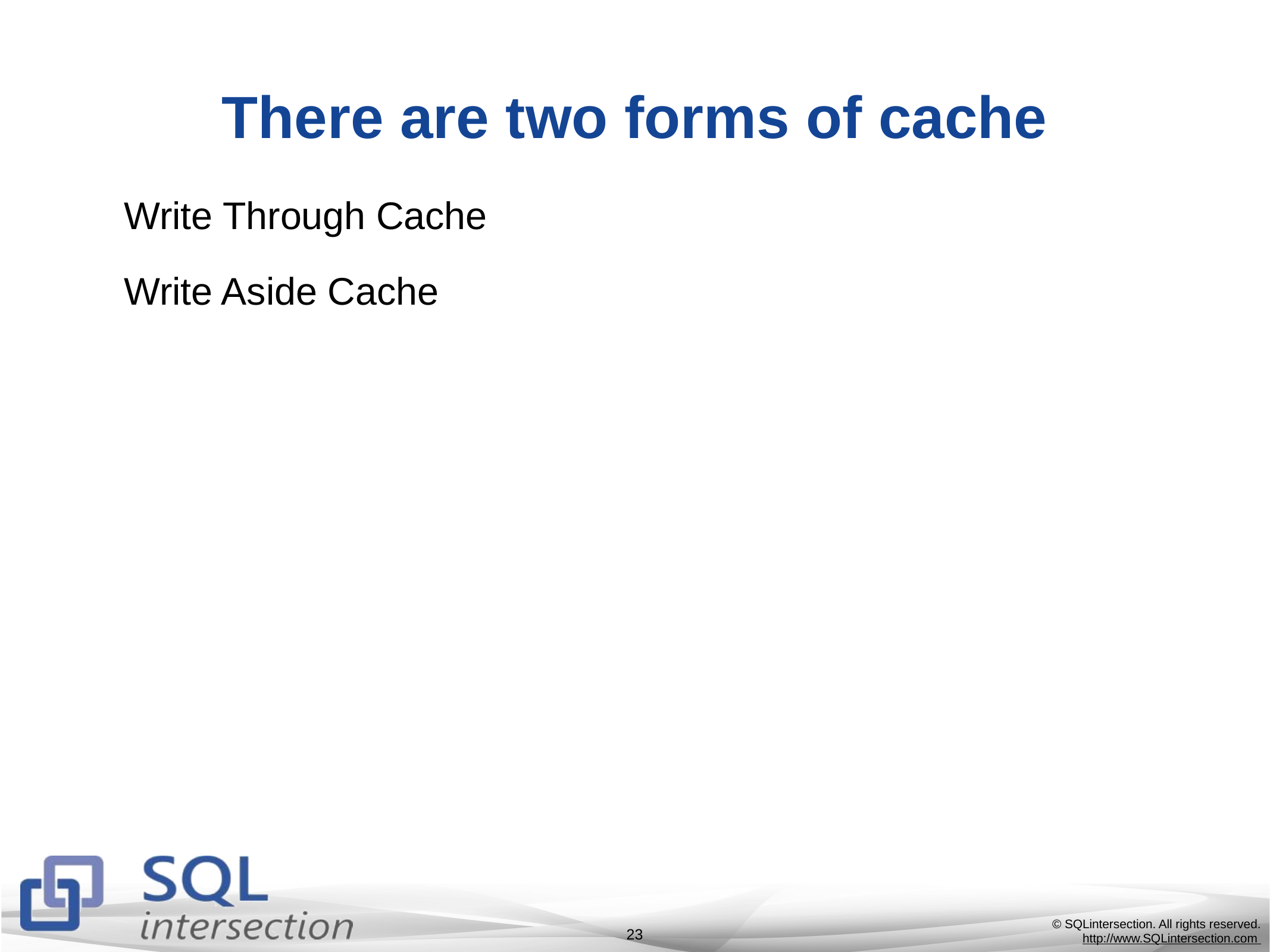

# There are two forms of cache
Write Through Cache
Write Aside Cache